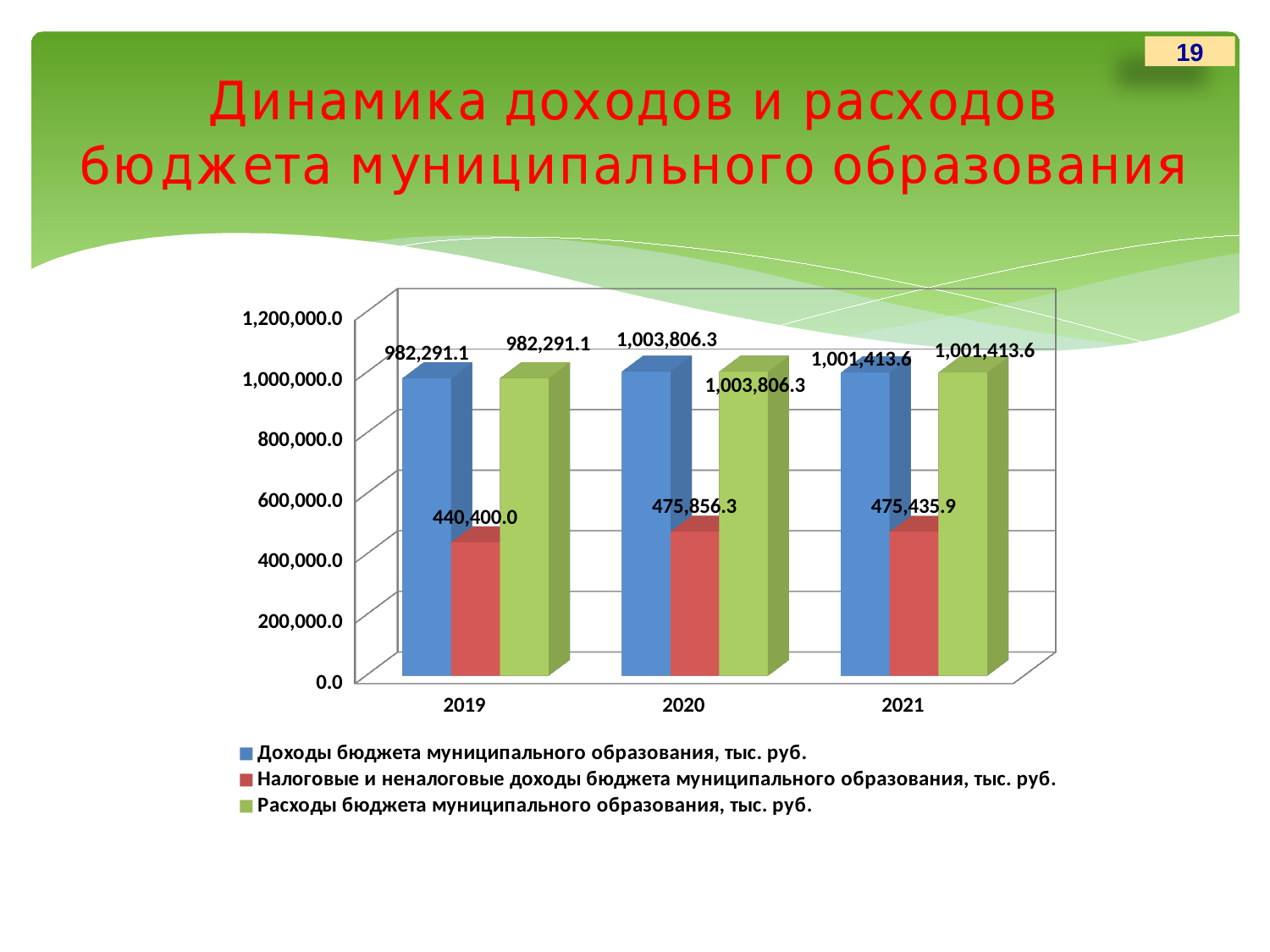

19
# Динамика доходов и расходов бюджета муниципального образования

[unsupported chart]